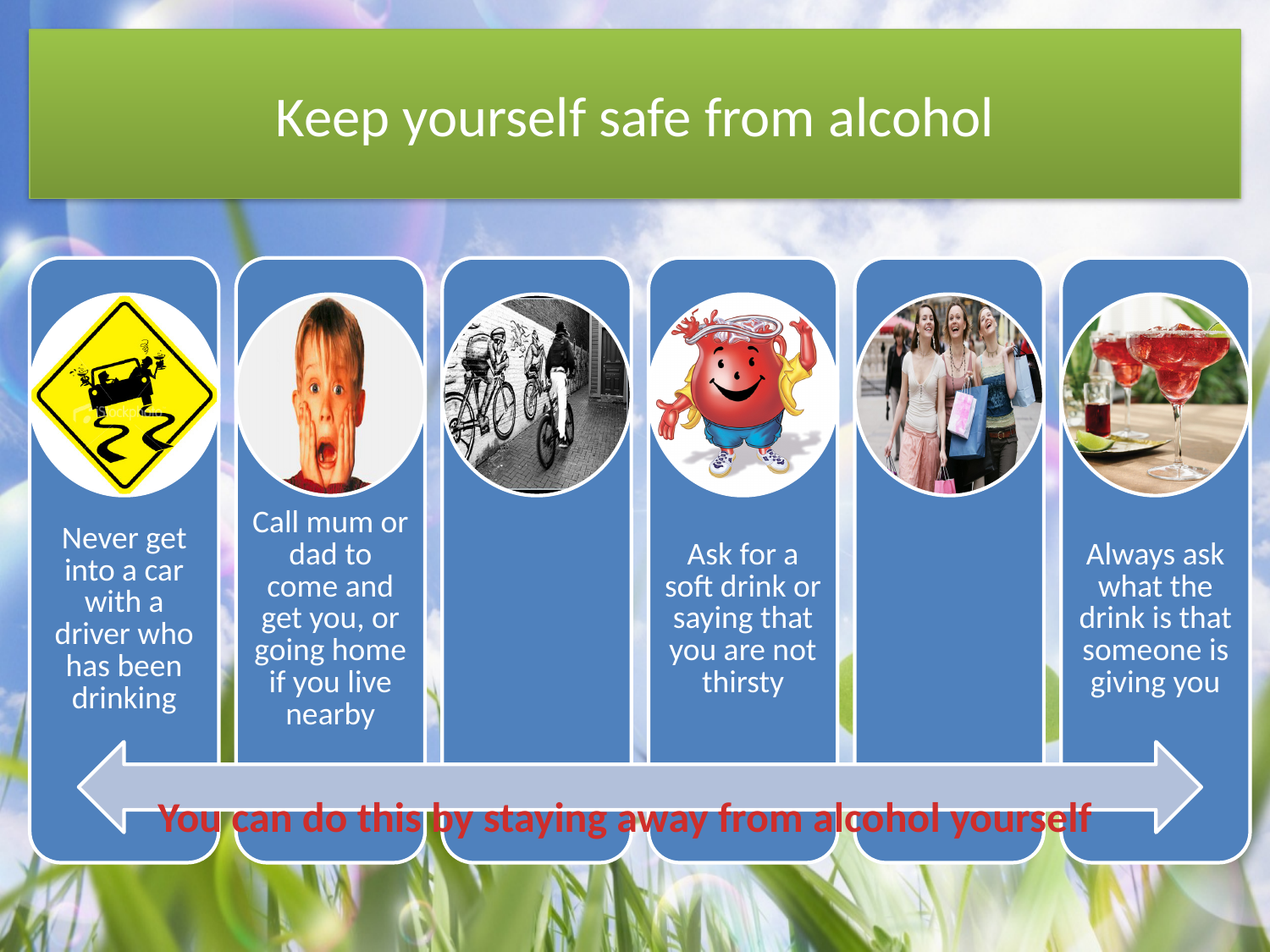

Keep yourself safe from alcohol
#
Never get into a car with a driver who has been drinking
Ask for a soft drink or saying that you are not thirsty
Always ask what the drink is that someone is giving you
Call mum or dad to come and get you, or going home if you live nearby
You can do this by staying away from alcohol yourself